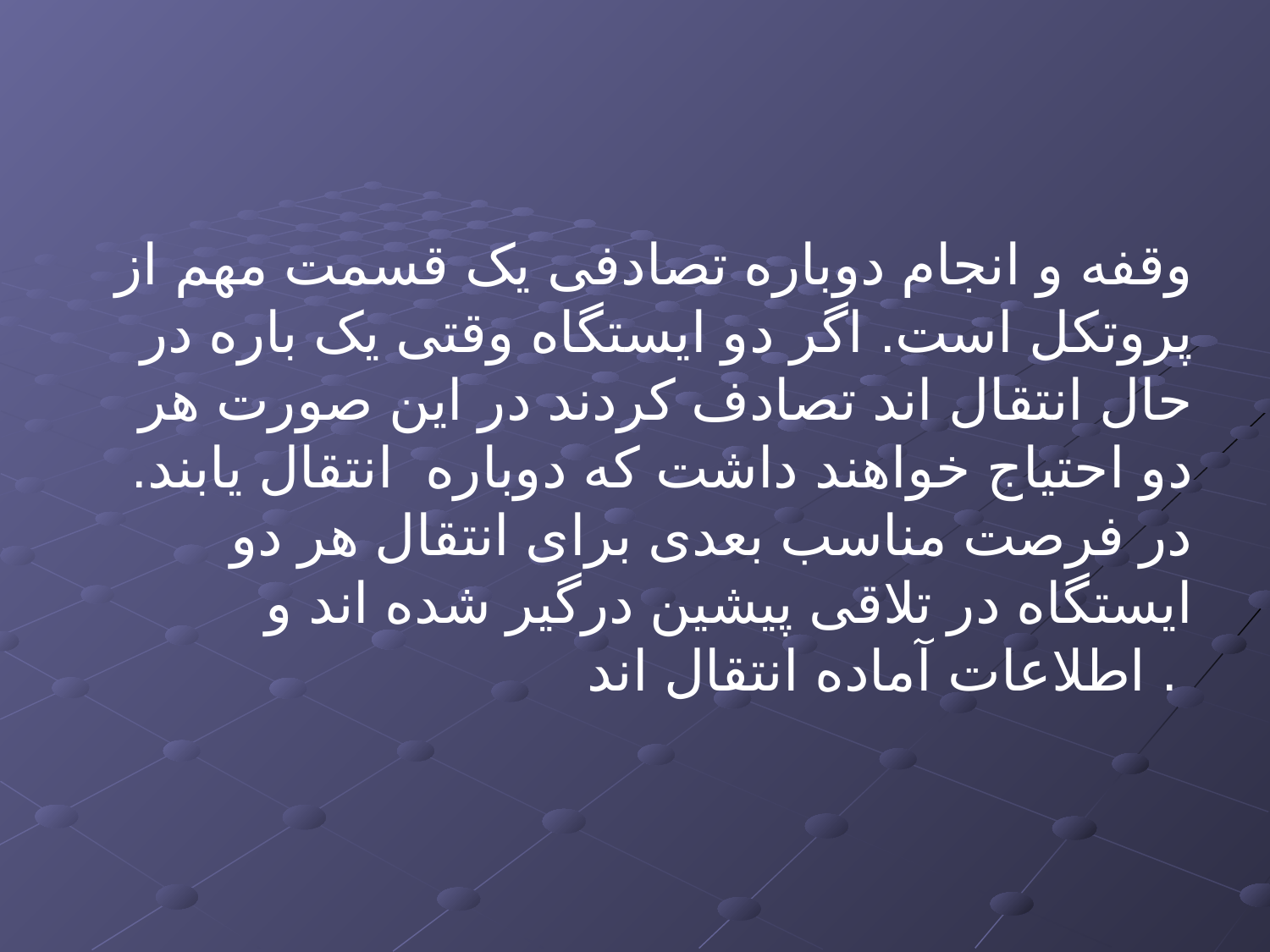

وقفه و انجام دوباره تصادفی یک قسمت مهم از پروتکل است. اگر دو ایستگاه وقتی یک باره در حال انتقال اند تصادف کردند در این صورت هر دو احتیاج خواهند داشت که دوباره  انتقال یابند. در فرصت مناسب بعدی برای انتقال هر دو ایستگاه در تلاقی پیشین درگیر شده اند و اطلاعات آماده انتقال اند .